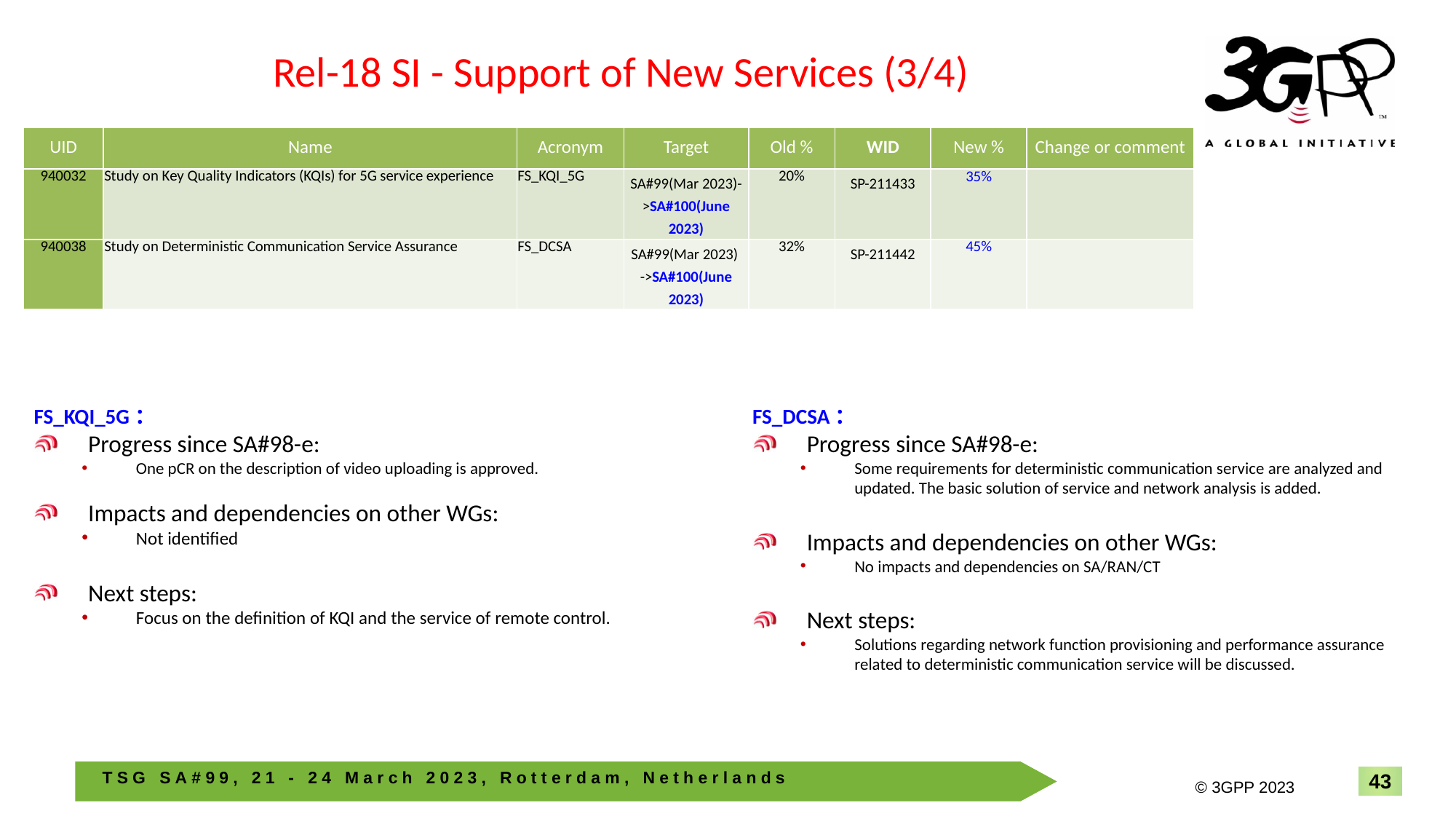

# Rel-18 SI - Support of New Services (3/4)
| UID | Name | Acronym | Target | Old % | WID | New % | Change or comment |
| --- | --- | --- | --- | --- | --- | --- | --- |
| 940032 | Study on Key Quality Indicators (KQIs) for 5G service experience | FS\_KQI\_5G | SA#99(Mar 2023)->SA#100(June 2023) | 20% | SP-211433 | 35% |  |
| 940038 | Study on Deterministic Communication Service Assurance | FS\_DCSA | SA#99(Mar 2023) ->SA#100(June 2023) | 32% | SP-211442 | 45% |  |
FS_KQI_5G：
Progress since SA#98-e:
One pCR on the description of video uploading is approved.

Impacts and dependencies on other WGs:
Not identified

Next steps:
Focus on the definition of KQI and the service of remote control.
FS_DCSA：
Progress since SA#98-e:
Some requirements for deterministic communication service are analyzed and updated. The basic solution of service and network analysis is added.

Impacts and dependencies on other WGs:
No impacts and dependencies on SA/RAN/CT

Next steps:
Solutions regarding network function provisioning and performance assurance related to deterministic communication service will be discussed.